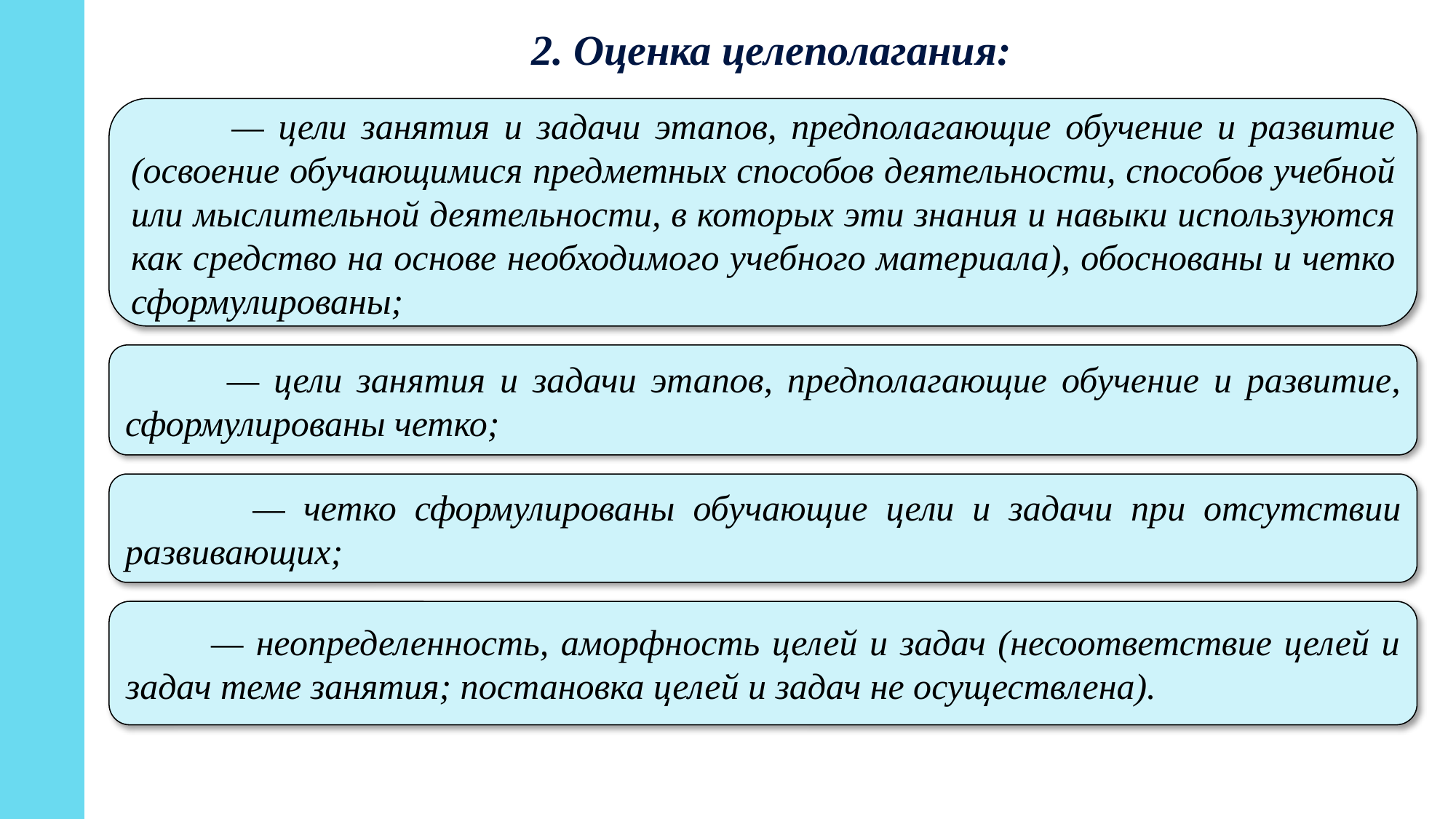

2. Оценка целеполагания:
       — цели занятия и задачи этапов, предполагающие обучение и развитие (освоение обучающимися предметных способов деятельности, способов учебной или мыслительной деятельности, в которых эти знания и навыки используются как средство на основе необходимого учебного материала), обоснованы и четко сформулированы;
       — цели занятия и задачи этапов, предполагающие обучение и развитие, сформулированы четко;
       — четко сформулированы обучающие цели и задачи при отсутствии развивающих;
       — неопределенность, аморфность целей и задач (несоответствие целей и задач теме занятия; постановка целей и задач не осуществлена).